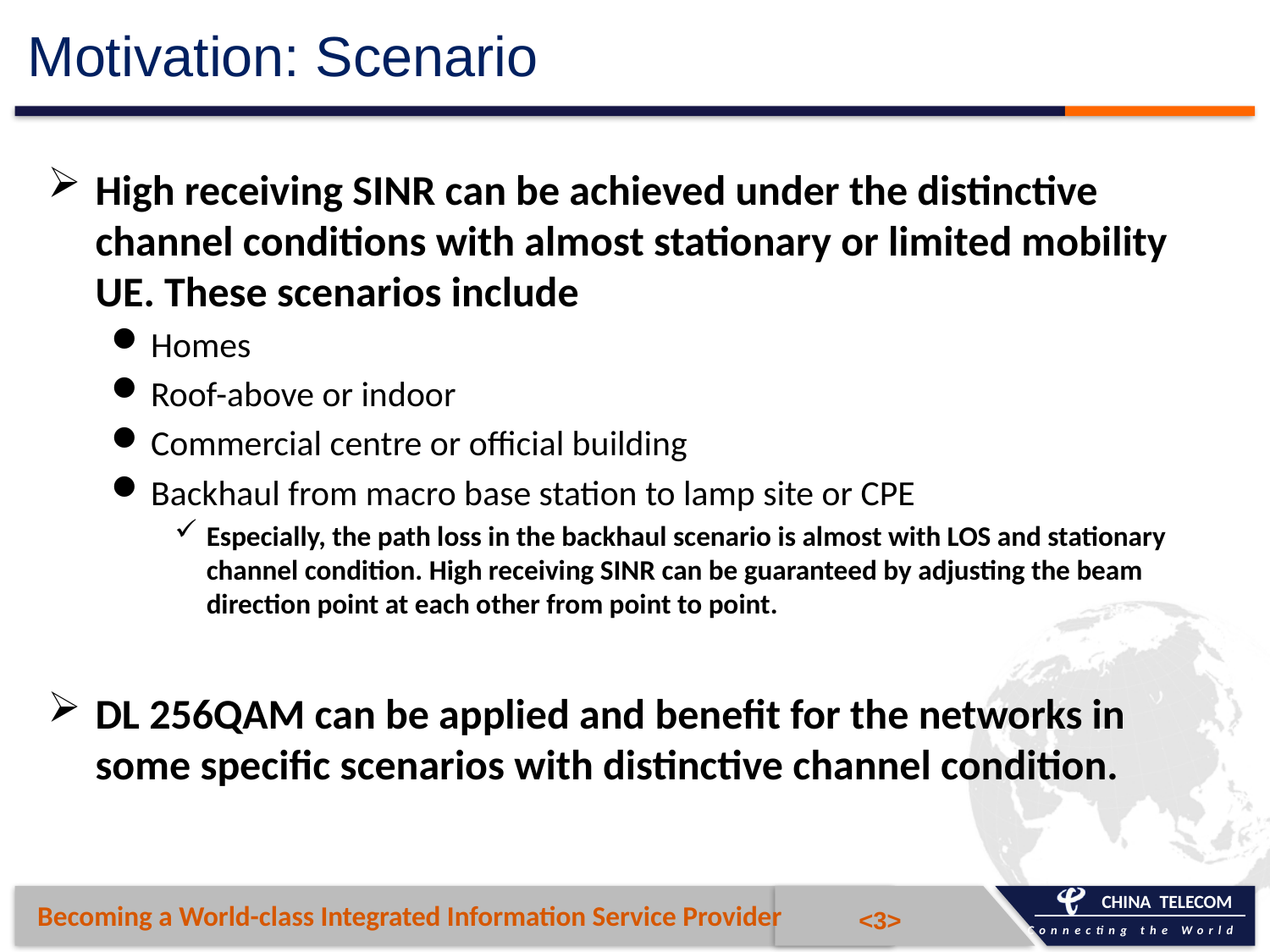

# Motivation: Scenario
High receiving SINR can be achieved under the distinctive channel conditions with almost stationary or limited mobility UE. These scenarios include
Homes
Roof-above or indoor
Commercial centre or official building
Backhaul from macro base station to lamp site or CPE
Especially, the path loss in the backhaul scenario is almost with LOS and stationary channel condition. High receiving SINR can be guaranteed by adjusting the beam direction point at each other from point to point.

DL 256QAM can be applied and benefit for the networks in some specific scenarios with distinctive channel condition.